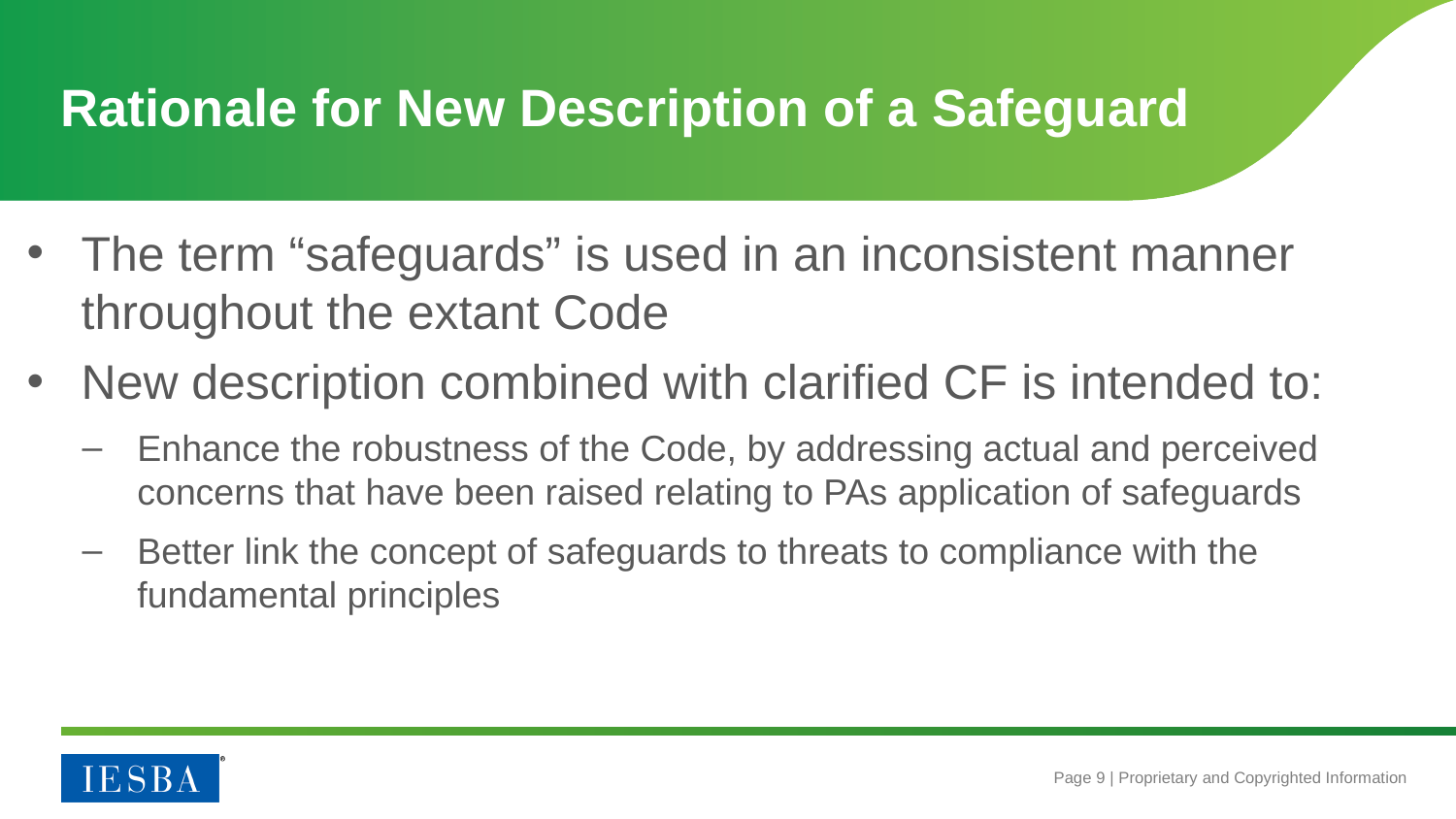

# Rationale for New Description of a Safeguard
The term “safeguards” is used in an inconsistent manner throughout the extant Code
New description combined with clarified CF is intended to:
Enhance the robustness of the Code, by addressing actual and perceived concerns that have been raised relating to PAs application of safeguards
Better link the concept of safeguards to threats to compliance with the fundamental principles